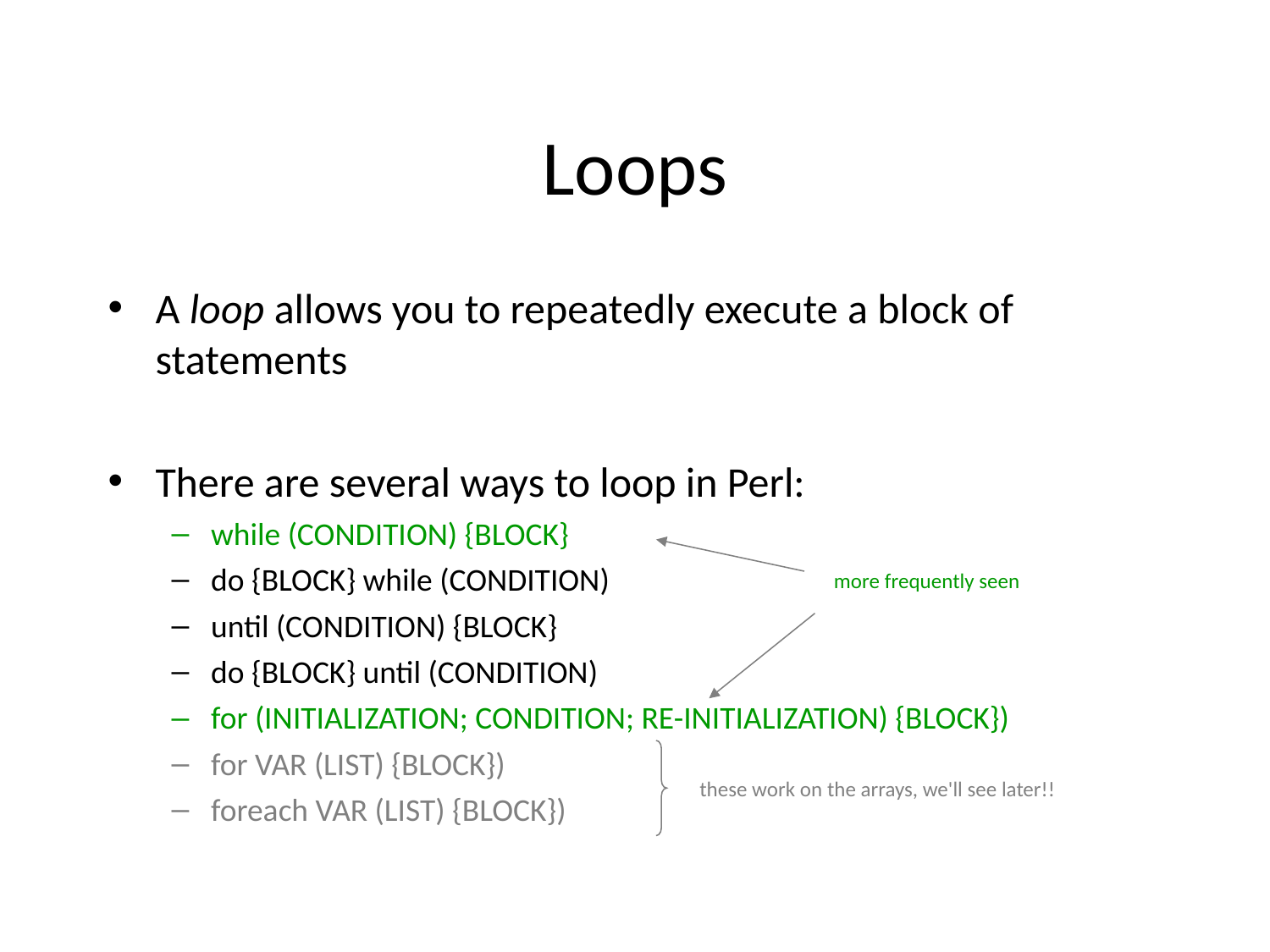

# Loops
A loop allows you to repeatedly execute a block of statements

There are several ways to loop in Perl:
while (CONDITION) {BLOCK}
do {BLOCK} while (CONDITION)
until (CONDITION) {BLOCK}
do {BLOCK} until (CONDITION)
for (INITIALIZATION; CONDITION; RE-INITIALIZATION) {BLOCK})
for VAR (LIST) {BLOCK})
foreach VAR (LIST) {BLOCK})

more frequently seen

these work on the arrays, we'll see later!!